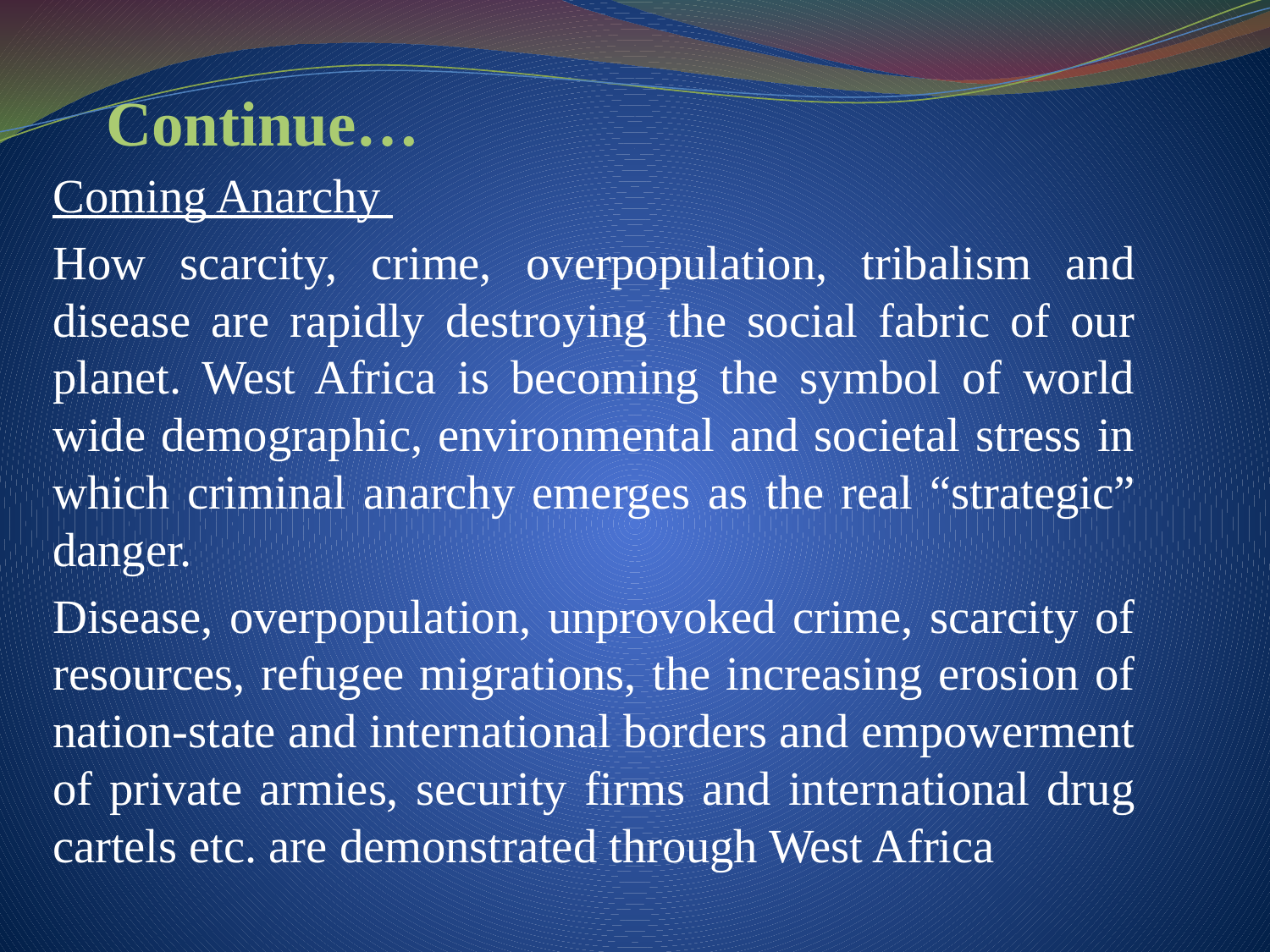

# Continue…
Coming Anarchy
How scarcity, crime, overpopulation, tribalism and disease are rapidly destroying the social fabric of our planet. West Africa is becoming the symbol of world wide demographic, environmental and societal stress in which criminal anarchy emerges as the real “strategic” danger.
Disease, overpopulation, unprovoked crime, scarcity of resources, refugee migrations, the increasing erosion of nation-state and international borders and empowerment of private armies, security firms and international drug cartels etc. are demonstrated through West Africa